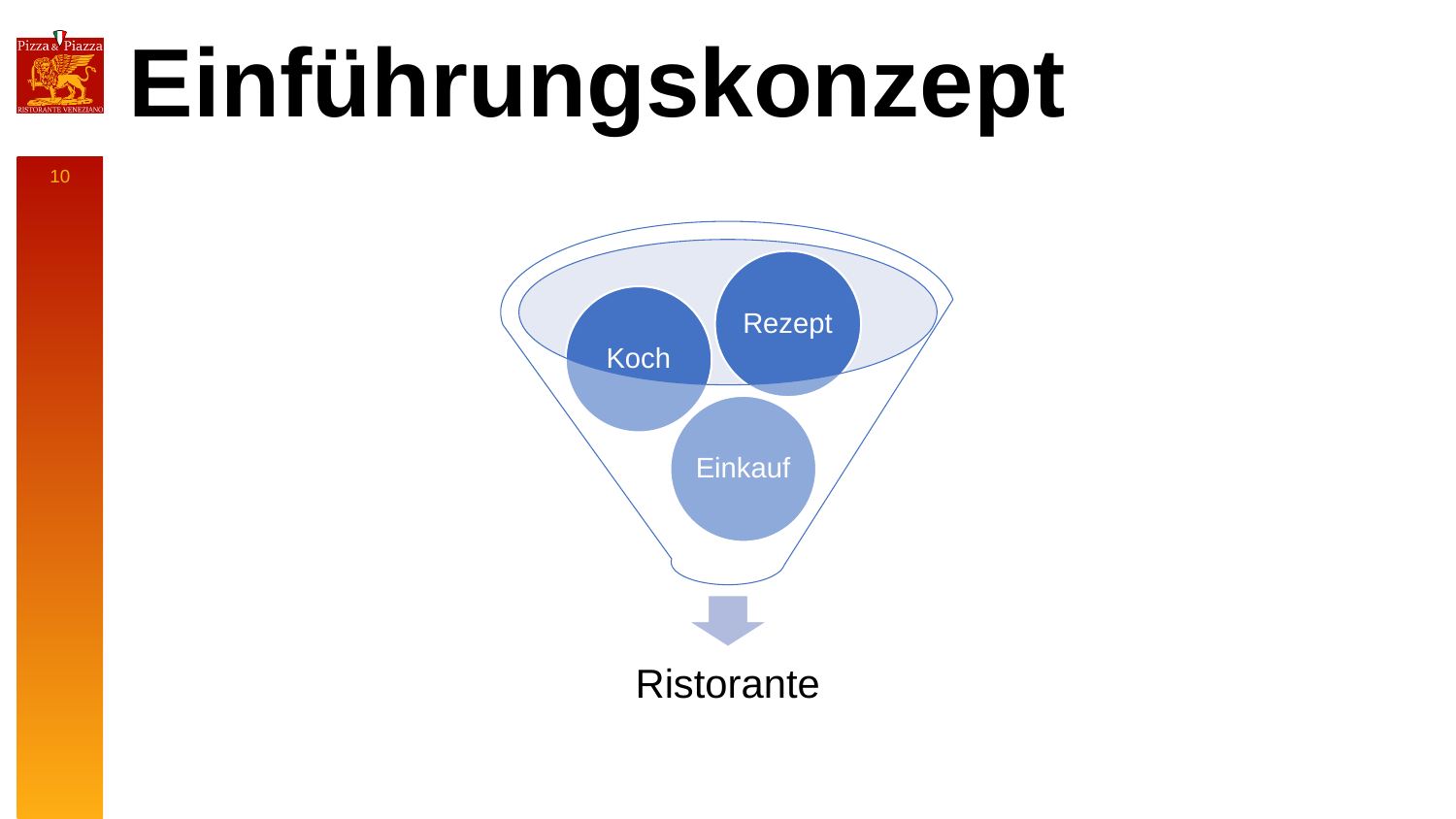

# Einführungskonzept
10
Ristorante
Einkauf
Koch
Rezept